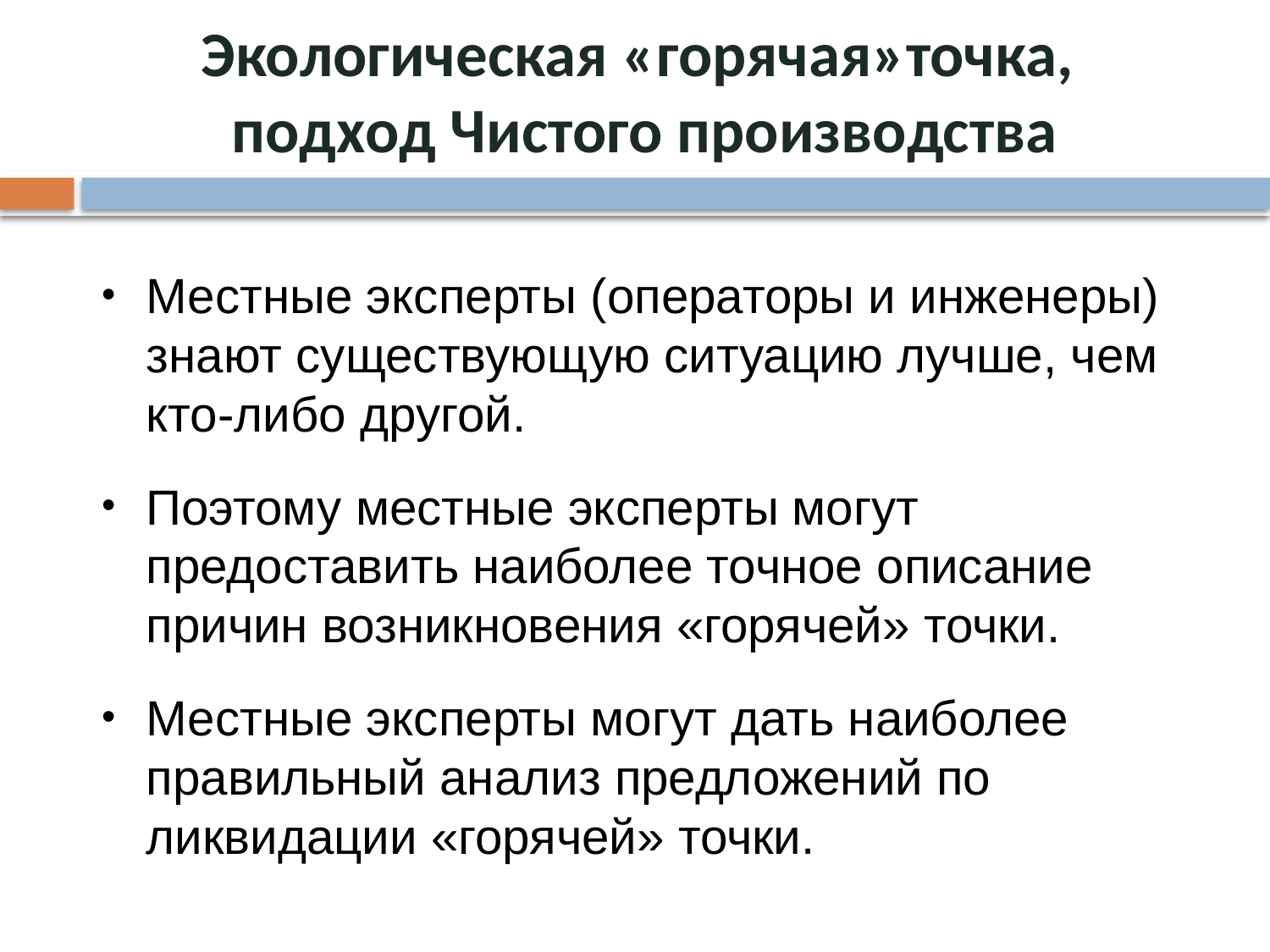

# Экологическая «горячая»точка, подход Чистого производства
Местные эксперты (операторы и инженеры) знают существующую ситуацию лучше, чем кто-либо другой.
Поэтому местные эксперты могут предоставить наиболее точное описание причин возникновения «горячей» точки.
Местные эксперты могут дать наиболее правильный анализ предложений по ликвидации «горячей» точки.